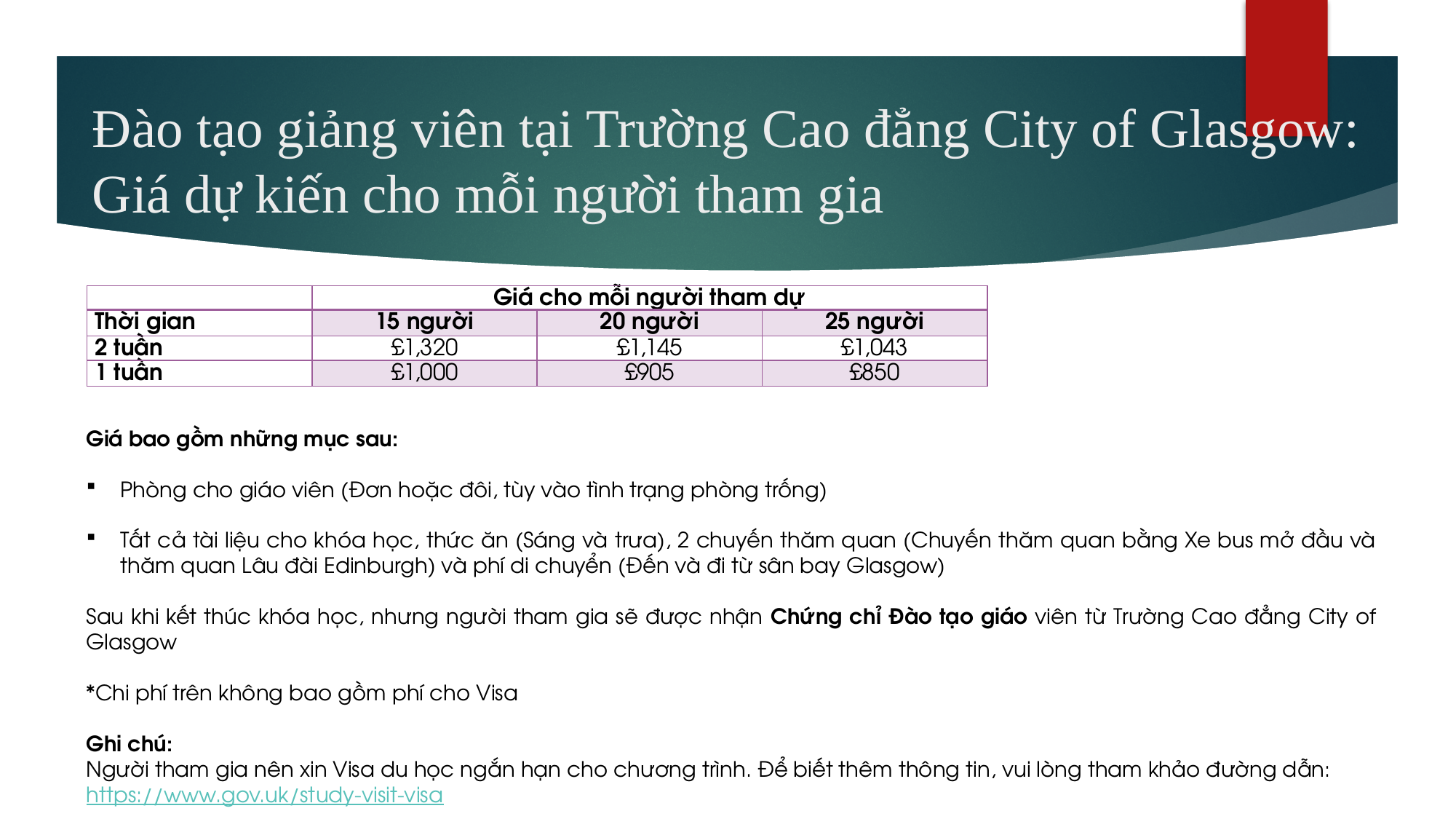

# Đào tạo giảng viên tại Trường Cao đẳng City of Glasgow: Giá dự kiến cho mỗi người tham gia
|  | Giá cho mỗi người tham dự |  |  |
| --- | --- | --- | --- |
| Thời gian | 15 người | 20 người | 25 người |
| 2 tuần | £1,320 | £1,145 | £1,043 |
| 1 tuần | £1,000 | £905 | £850 |
Giá bao gồm những mục sau:

Phòng cho giáo viên (Đơn hoặc đôi, tùy vào tình trạng phòng trống)

Tất cả tài liệu cho khóa học, thức ăn (Sáng và trưa), 2 chuyến thăm quan (Chuyến thăm quan bằng Xe bus mở đầu và thăm quan Lâu đài Edinburgh) và phí di chuyển (Đến và đi từ sân bay Glasgow)

Sau khi kết thúc khóa học, nhưng người tham gia sẽ được nhận Chứng chỉ Đào tạo giáo viên từ Trường Cao đẳng City of Glasgow

*Chi phí trên không bao gồm phí cho Visa

Ghi chú:
Người tham gia nên xin Visa du học ngắn hạn cho chương trình. Để biết thêm thông tin, vui lòng tham khảo đường dẫn:
https://www.gov.uk/study-visit-visa